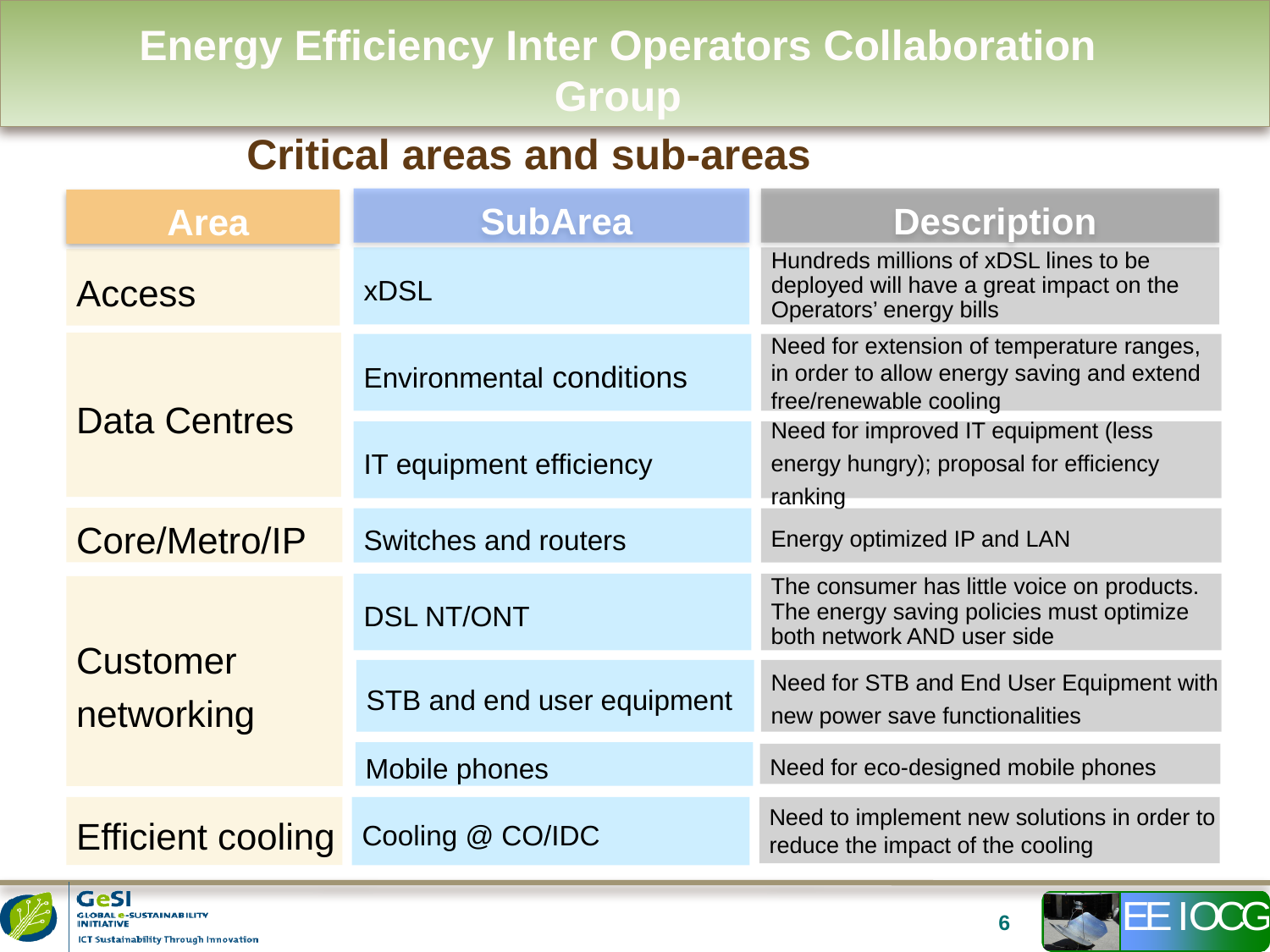

Energy Efficiency Inter Operators Collaboration Group
  	Critical areas and sub-areas

SubArea
Description
Area
xDSL
Hundreds millions of xDSL lines to be deployed will have a great impact on the Operators’ energy bills
Access
Data Centres
Environmental conditions
Need for extension of temperature ranges, in order to allow energy saving and extend free/renewable cooling
IT equipment efficiency
Need for improved IT equipment (less energy hungry); proposal for efficiency ranking
Core/Metro/IP
Switches and routers
Energy optimized IP and LAN
DSL NT/ONT
The consumer has little voice on products.
The energy saving policies must optimize both network AND user side
Customer networking
STB and end user equipment
Need for STB and End User Equipment with new power save functionalities
Mobile phones
Need for eco-designed mobile phones
Efficient cooling
Cooling @ CO/IDC
Need to implement new solutions in order to reduce the impact of the cooling
6